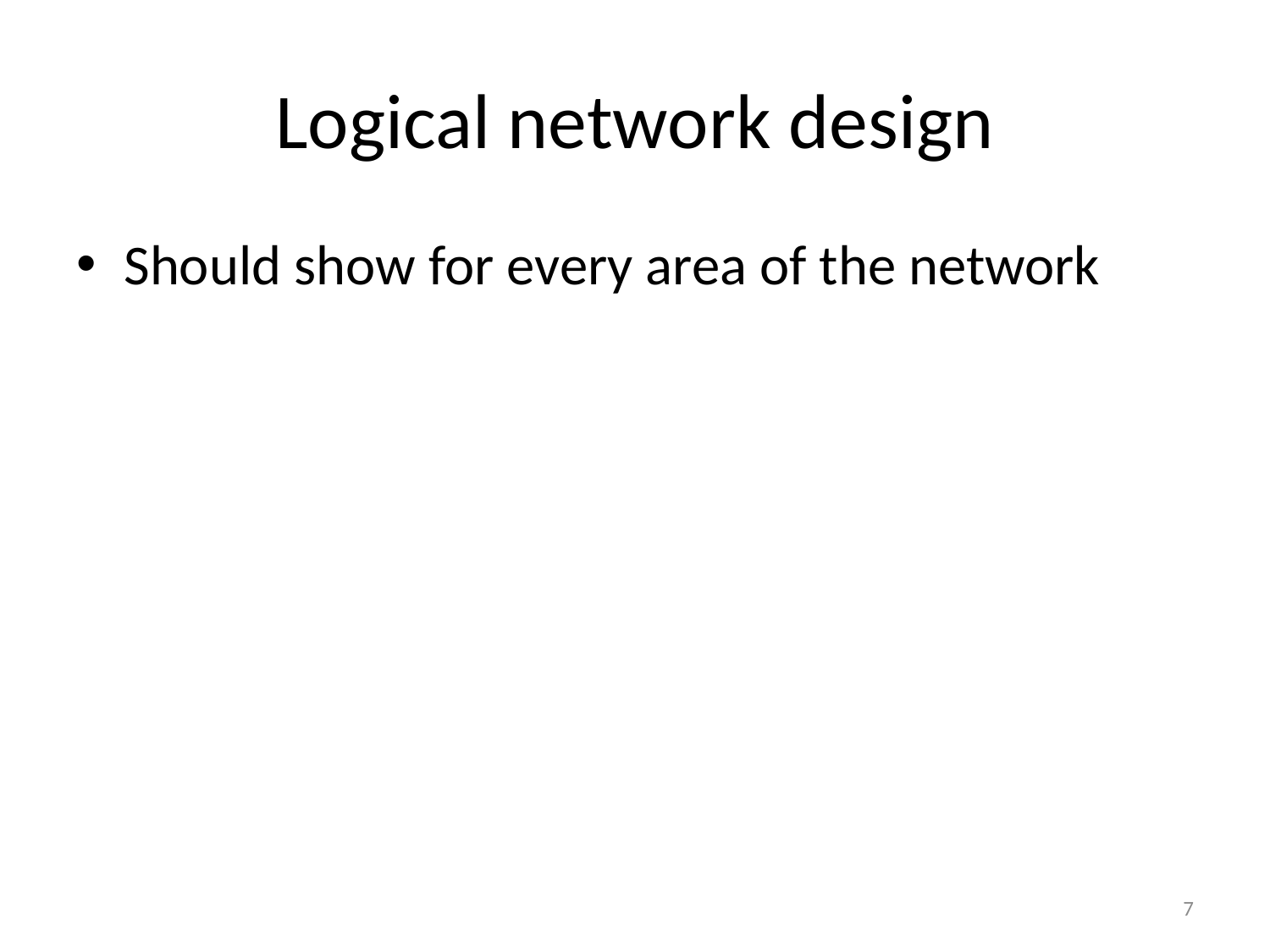

# Logical network design
Should show for every area of the network

7